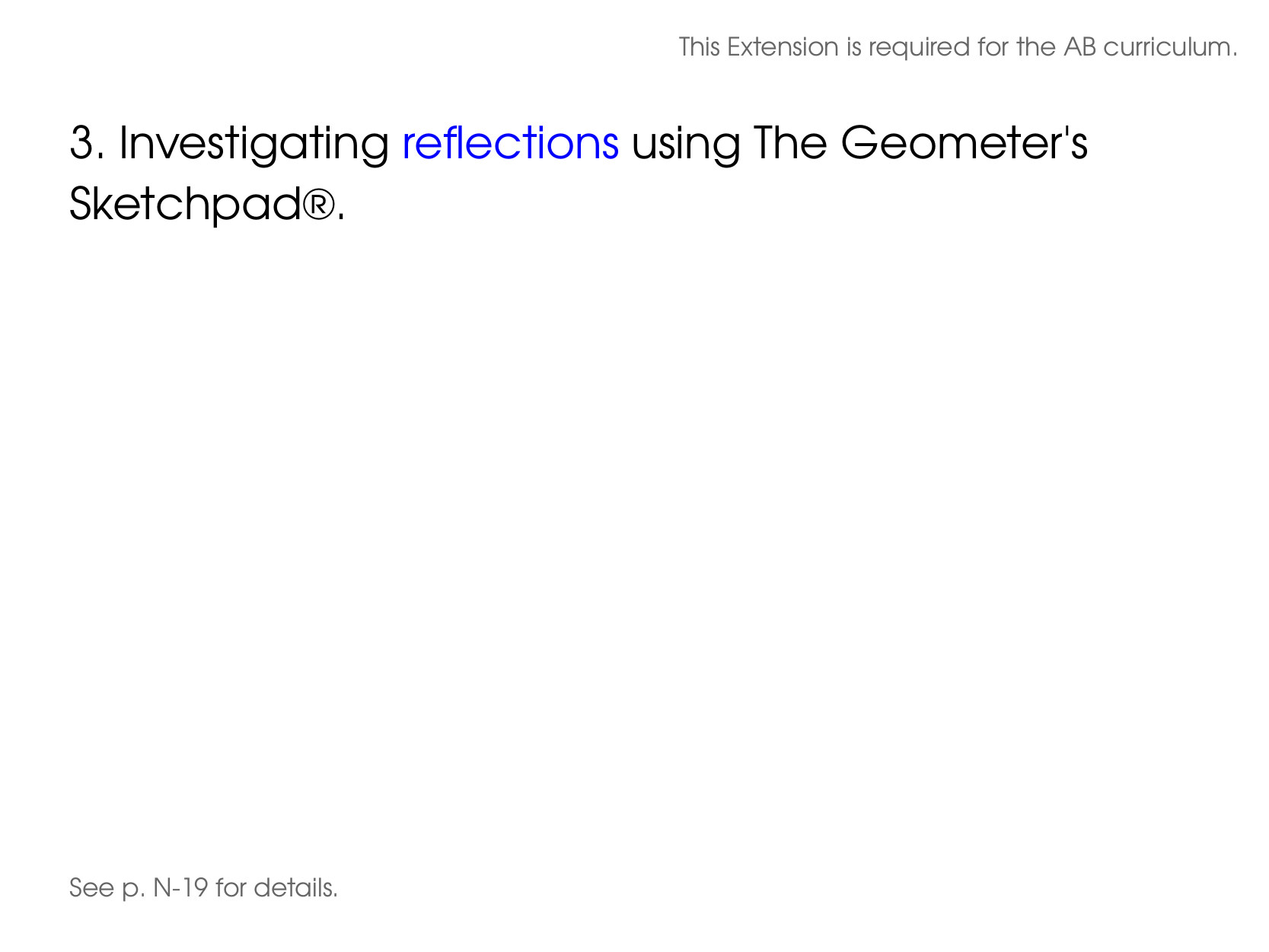

This Extension is required for the AB curriculum.
3. Investigating reflections using The Geometer's Sketchpad®.
See p. N-19 for details.